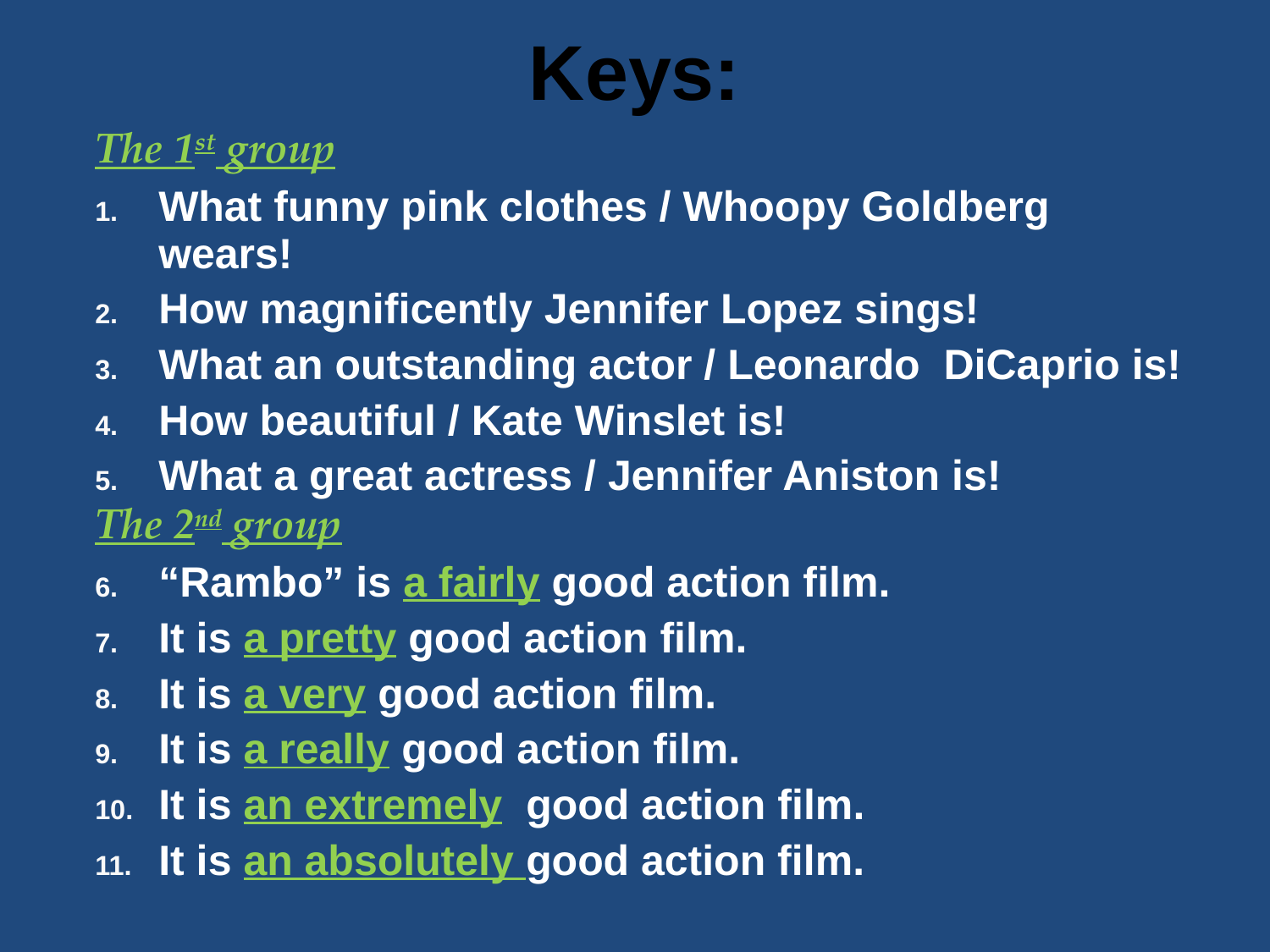

# Keys:
The 1st group
What funny pink clothes / Whoopy Goldberg wears!
How magnificently Jennifer Lopez sings!
What an outstanding actor / Leonardo  DiCaprio is!
How beautiful / Kate Winslet is!
What a great actress / Jennifer Aniston is!
The 2nd group
“Rambo” is a fairly good action film.
It is a pretty good action film.
It is a very good action film.
It is a really good action film.
It is an extremely  good action film.
It is an absolutely good action film.